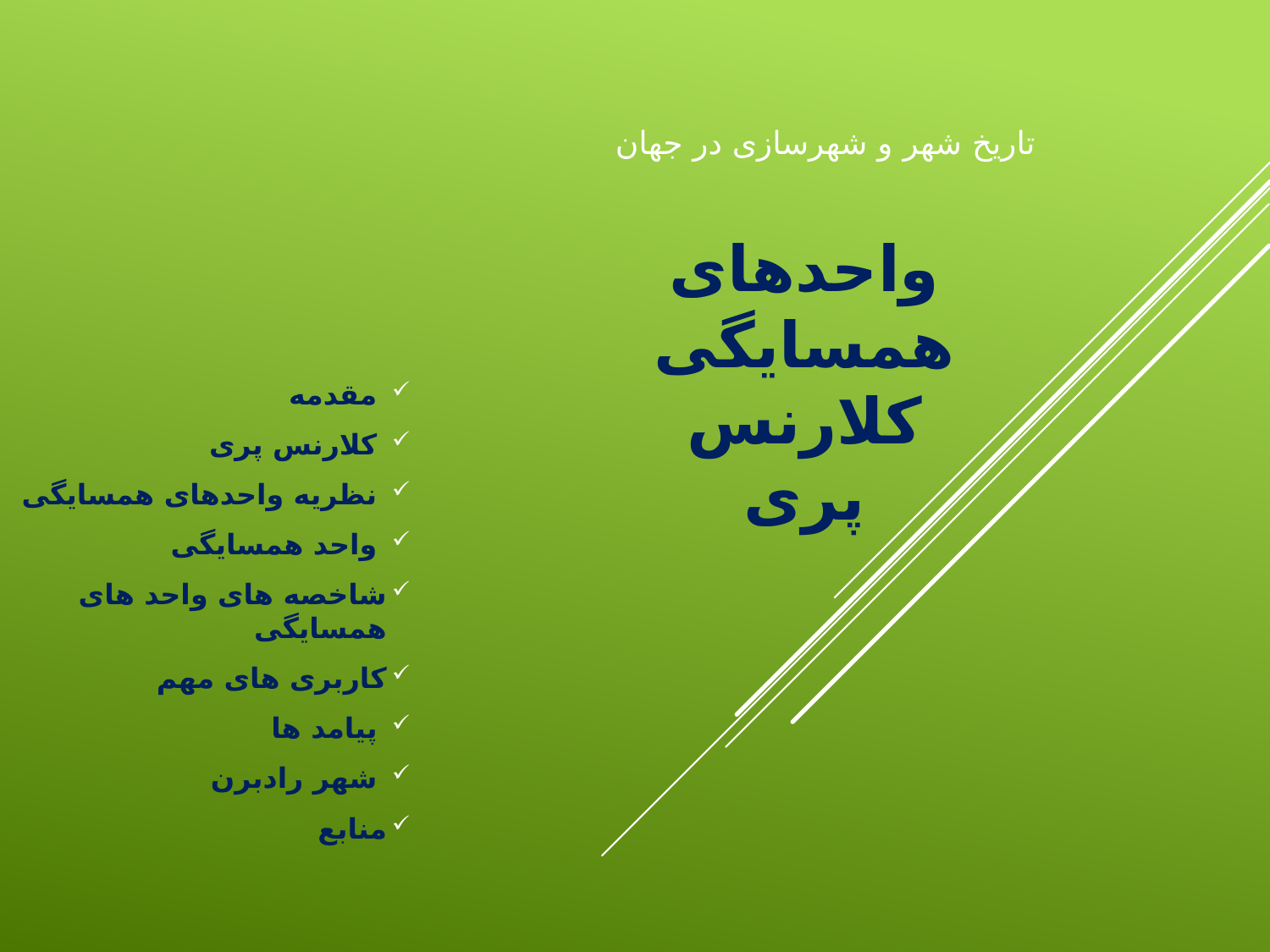

تاریخ شهر و شهرسازی در جهان
واحدهای همسایگی
کلارنس پری
 مقدمه
 کلارنس پری
 نظریه واحدهای همسایگی
 واحد همسایگی
شاخصه های واحد های همسایگی
کاربری های مهم
 پیامد ها
 شهر رادبرن
منابع